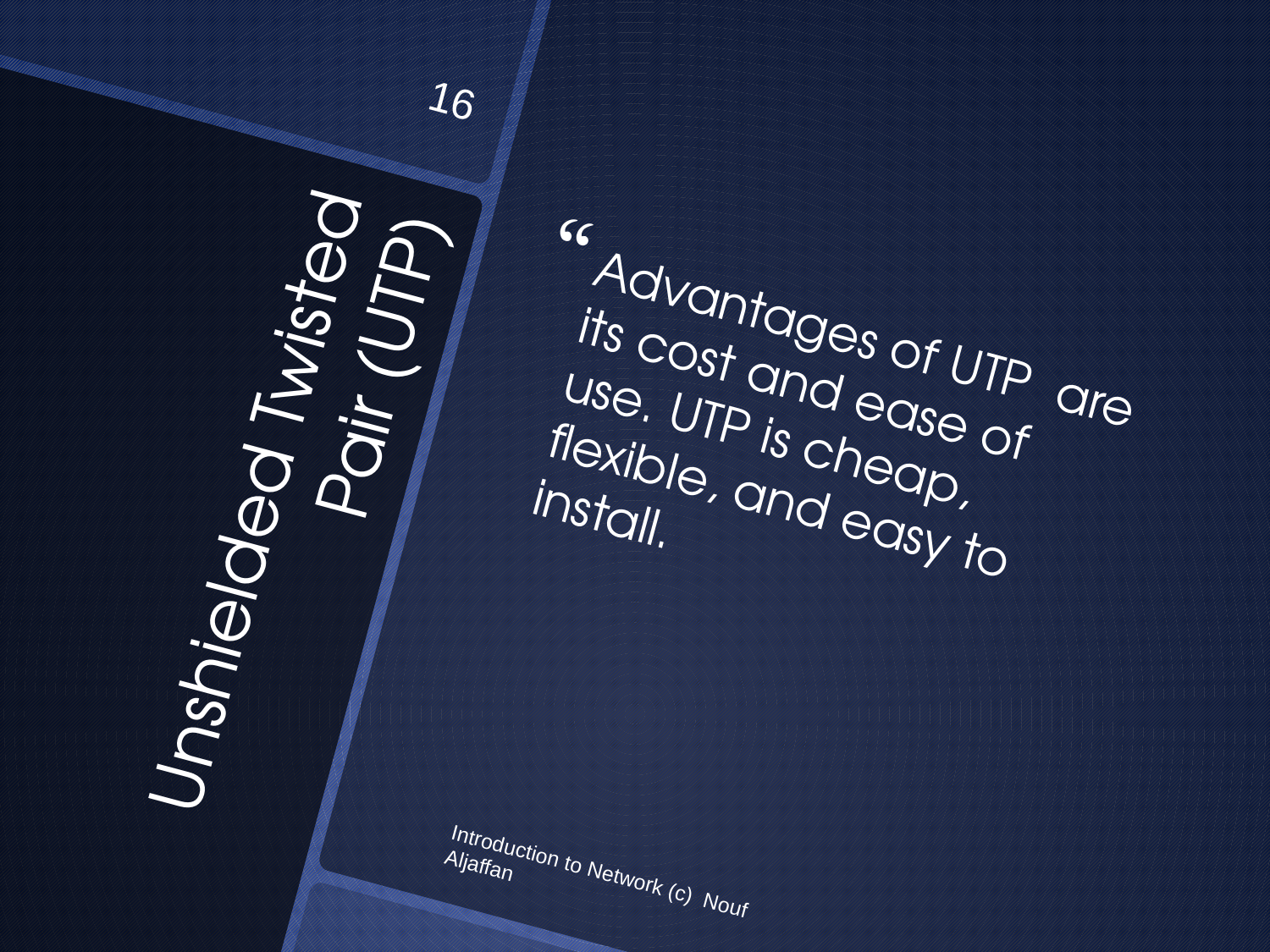

16
Advantages of UTP  are its cost and ease of use. UTP is cheap, flexible, and easy to install.

# Unshielded Twisted Pair (UTP)
Introduction to Network (c)  Nouf Aljaffan